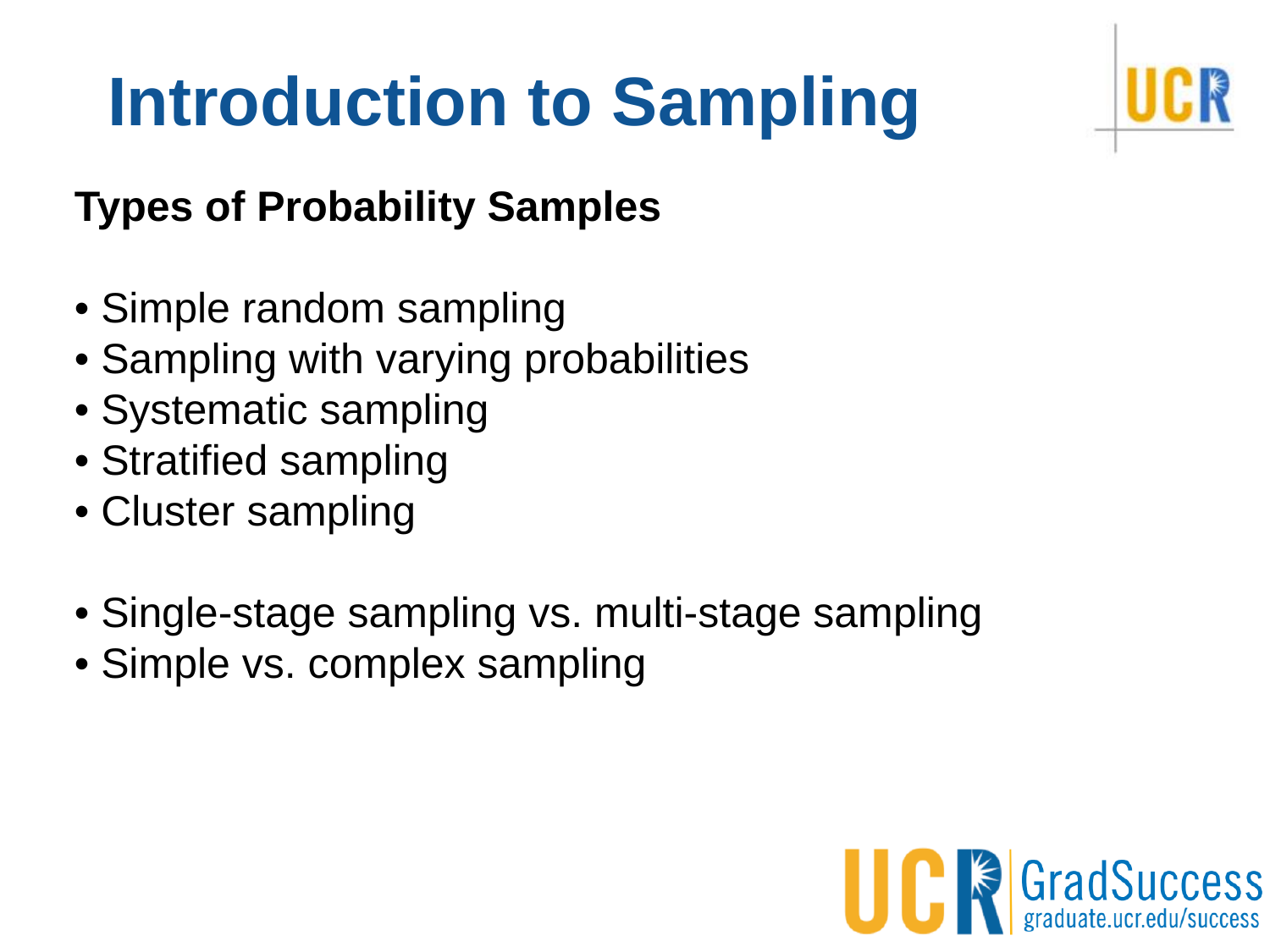

# Introduction to Sampling
Types of Probability Samples

• Simple random sampling
• Sampling with varying probabilities
• Systematic sampling
• Stratified sampling
• Cluster sampling

• Single-stage sampling vs. multi-stage sampling
• Simple vs. complex sampling